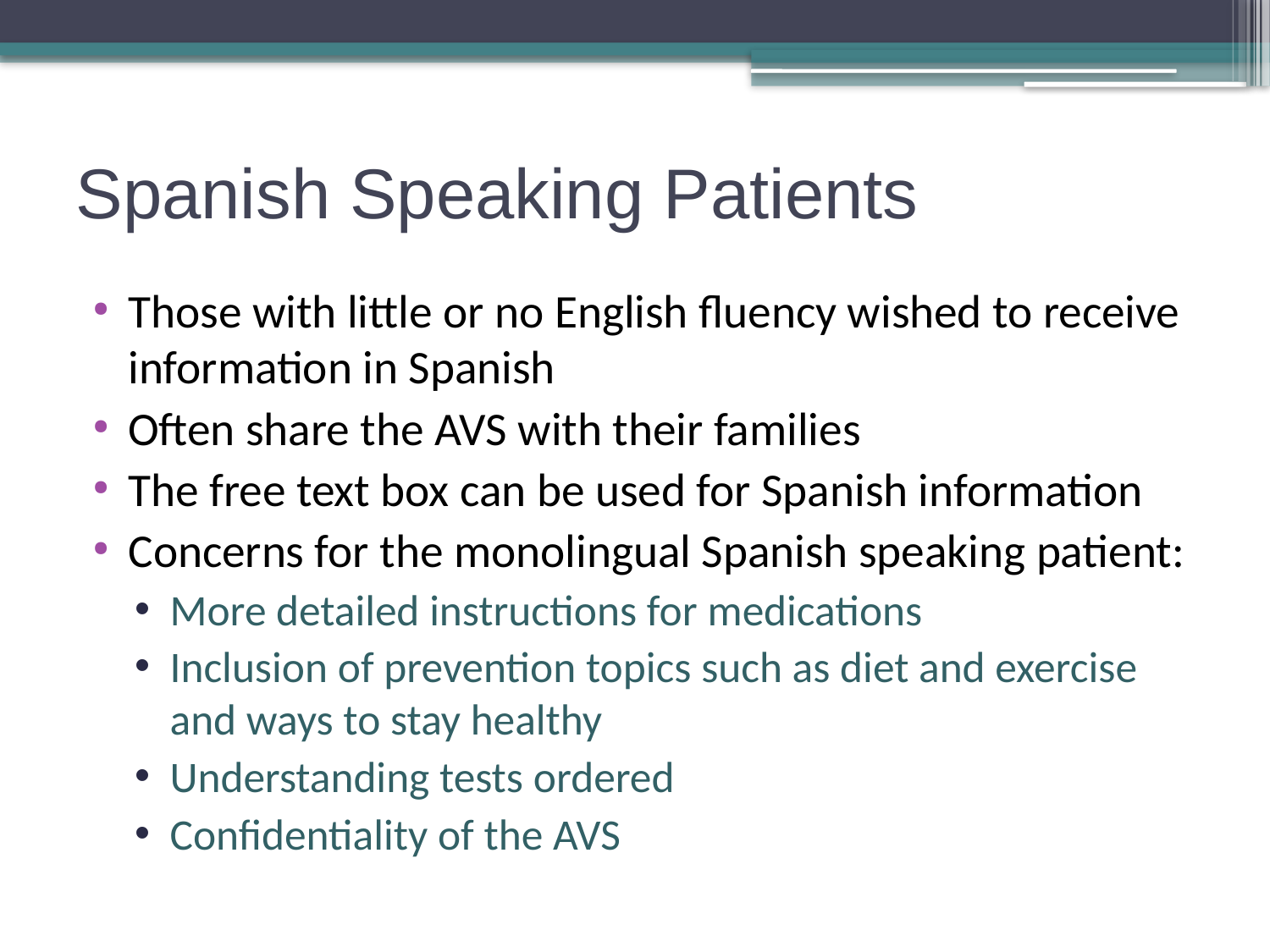

# Spanish Speaking Patients
Those with little or no English fluency wished to receive information in Spanish
Often share the AVS with their families
The free text box can be used for Spanish information
Concerns for the monolingual Spanish speaking patient:
More detailed instructions for medications
Inclusion of prevention topics such as diet and exercise and ways to stay healthy
Understanding tests ordered
Confidentiality of the AVS